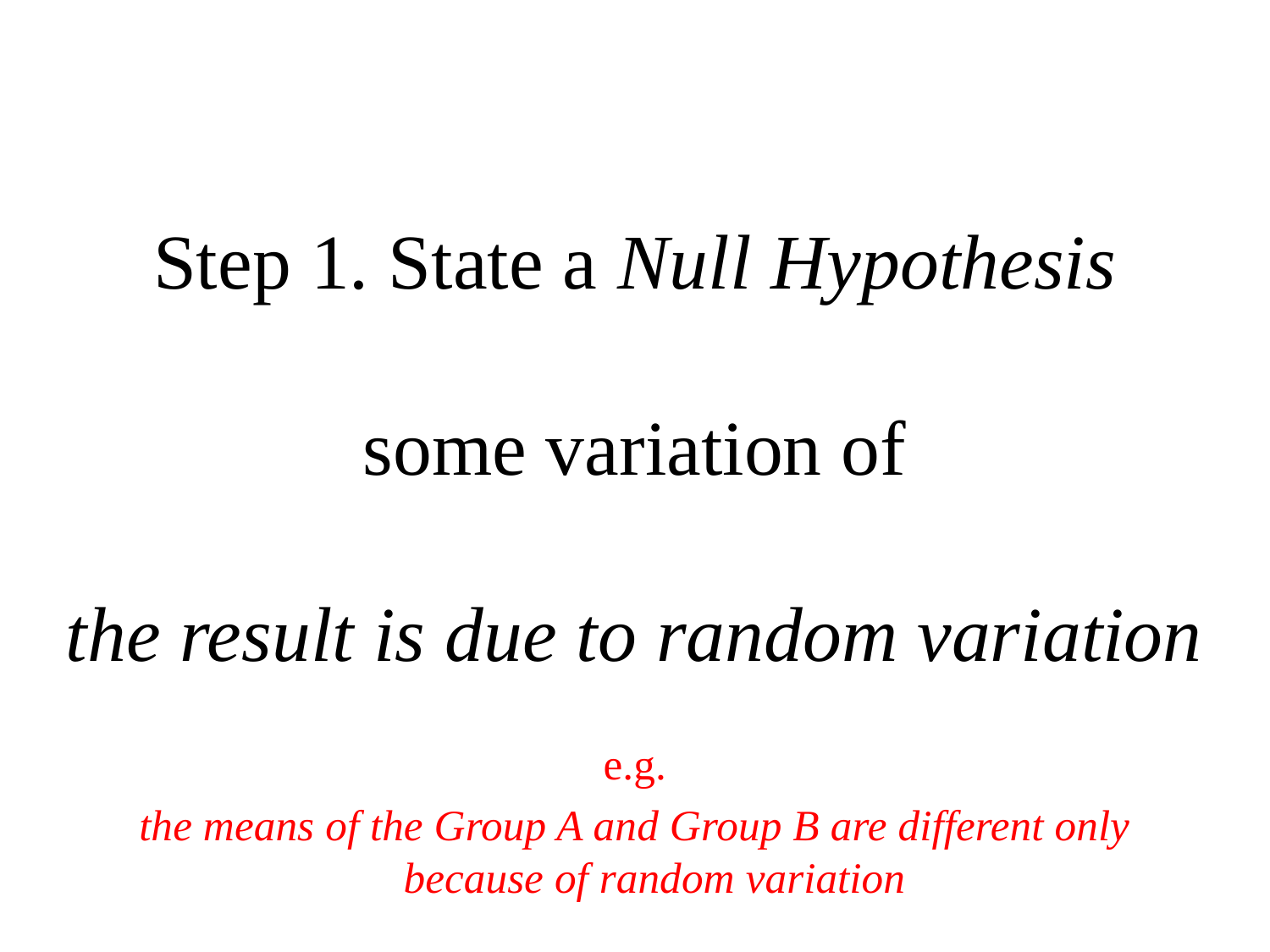

# Step 1. State a Null Hypothesis some variation of the result is due to random variation
e.g.
the means of the Group A and Group B are different only because of random variation